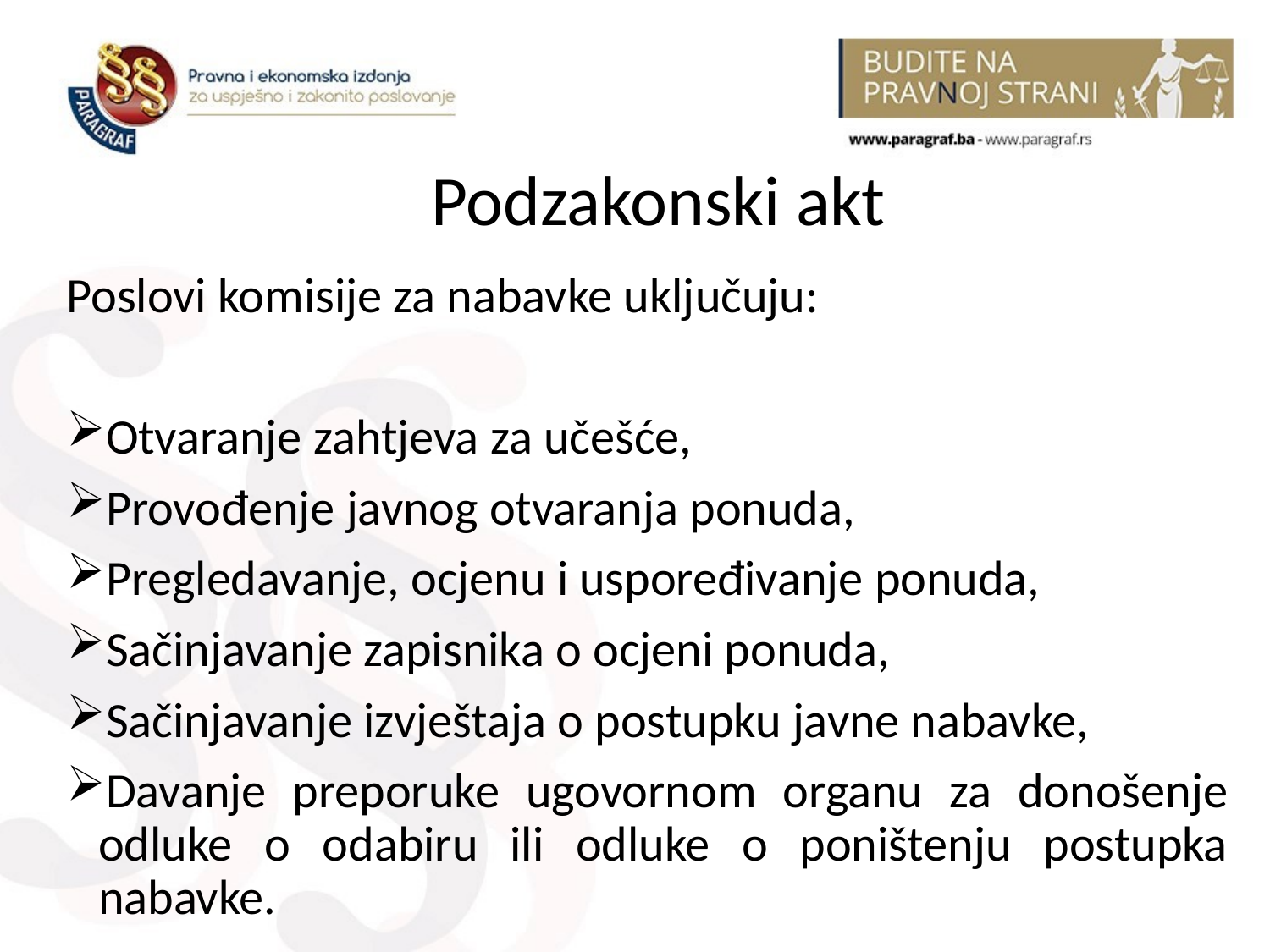

# Podzakonski akt
Poslovi komisije za nabavke uključuju:

Otvaranje zahtjeva za učešće,
Provođenje javnog otvaranja ponuda,
Pregledavanje, ocjenu i uspoređivanje ponuda,
Sačinjavanje zapisnika o ocjeni ponuda,
Sačinjavanje izvještaja o postupku javne nabavke,
Davanje preporuke ugovornom organu za donošenje odluke o odabiru ili odluke o poništenju postupka nabavke.